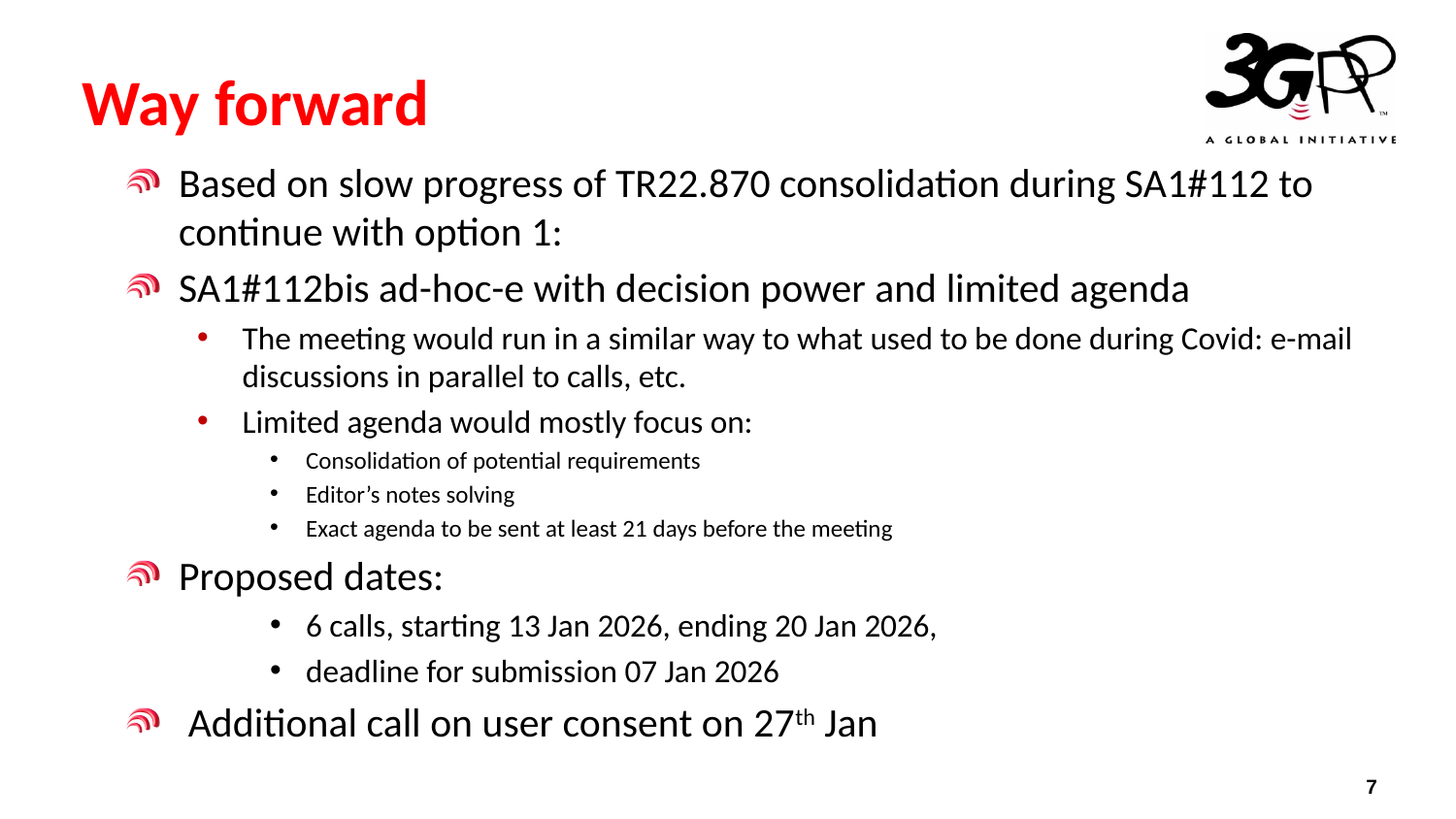

# Way forward
Based on slow progress of TR22.870 consolidation during SA1#112 to continue with option 1:
SA1#112bis ad-hoc-e with decision power and limited agenda
The meeting would run in a similar way to what used to be done during Covid: e-mail discussions in parallel to calls, etc.
Limited agenda would mostly focus on:
Consolidation of potential requirements
Editor’s notes solving
Exact agenda to be sent at least 21 days before the meeting
Proposed dates:
6 calls, starting 13 Jan 2026, ending 20 Jan 2026,
deadline for submission 07 Jan 2026
 Additional call on user consent on 27th Jan